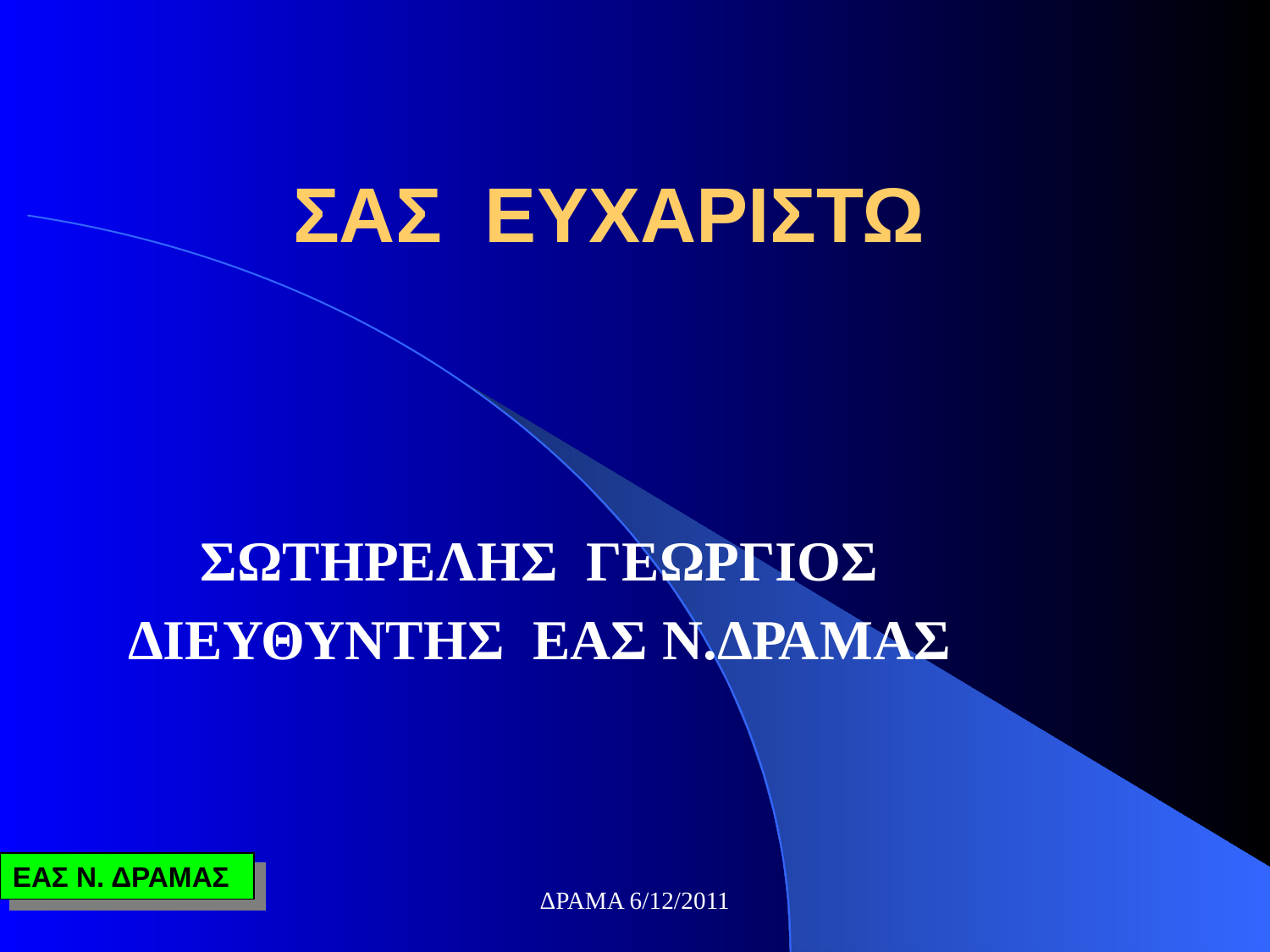

# ΣΑΣ  ΕΥΧΑΡΙΣΤΩ
ΣΩΤΗΡΕΛΗΣ  ΓΕΩΡΓΙΟΣ
ΔΙΕΥΘΥΝΤΗΣ  ΕΑΣ Ν.ΔΡΑΜΑΣ
ΔΡΑΜΑ 6/12/2011